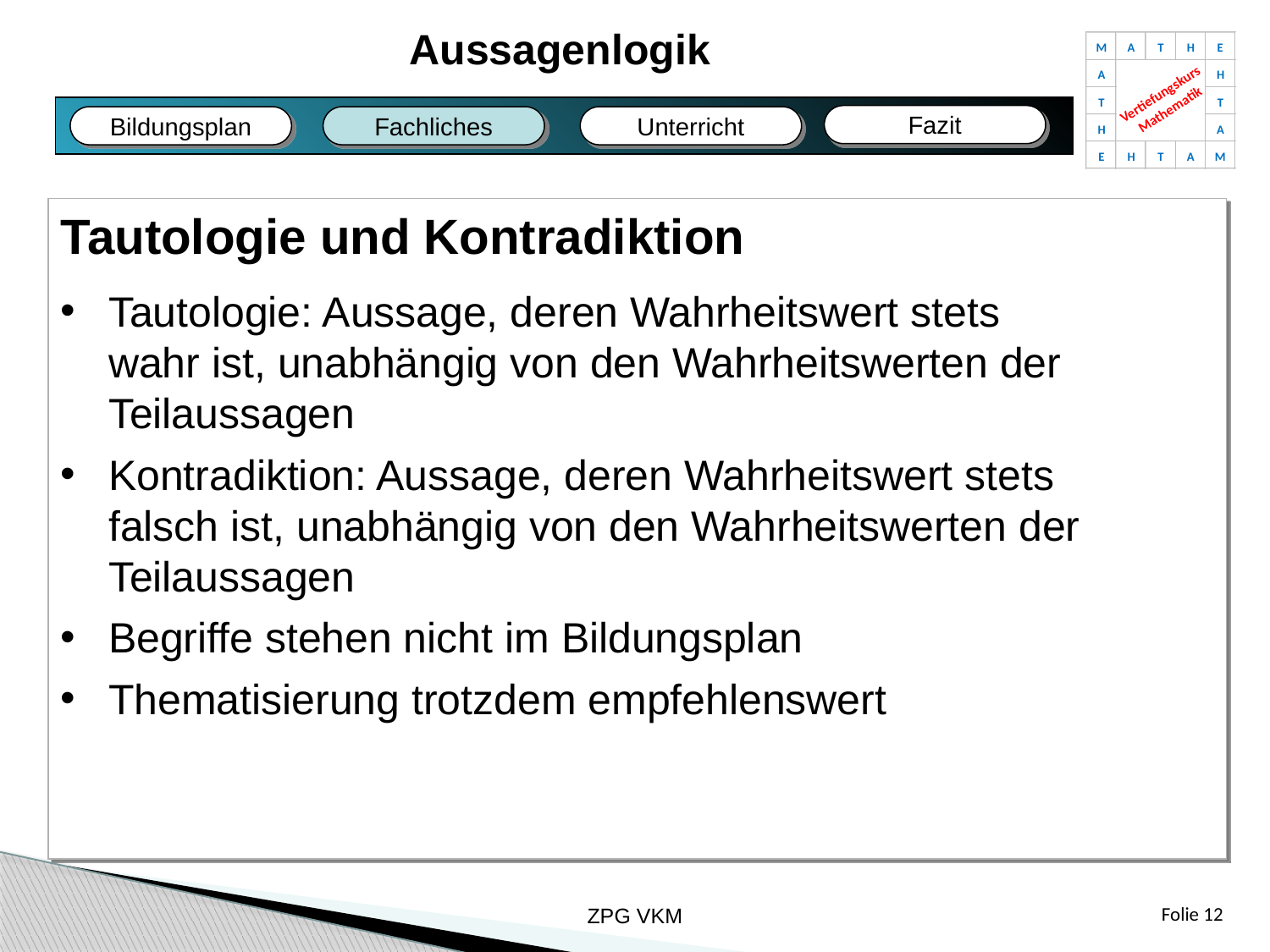

Aussagenlogik

M
A
T
H
E

A
H
Vertiefungskurs
Mathematik

T
T

H
A

E
H
T
A
M

Fazit
Fachliches
Bildungsplan
Unterricht
Fazit
Bildungsplan
Fachliches
Unterricht
Tautologie und Kontradiktion
Tautologie: Aussage, deren Wahrheitswert stets
wahr ist, unabhängig von den Wahrheitswerten der
Teilaussagen
Kontradiktion: Aussage, deren Wahrheitswert stets
falsch ist, unabhängig von den Wahrheitswerten der
Teilaussagen
Begriffe stehen nicht im Bildungsplan
Thematisierung trotzdem empfehlenswert

ZPG VKM
Folie 12